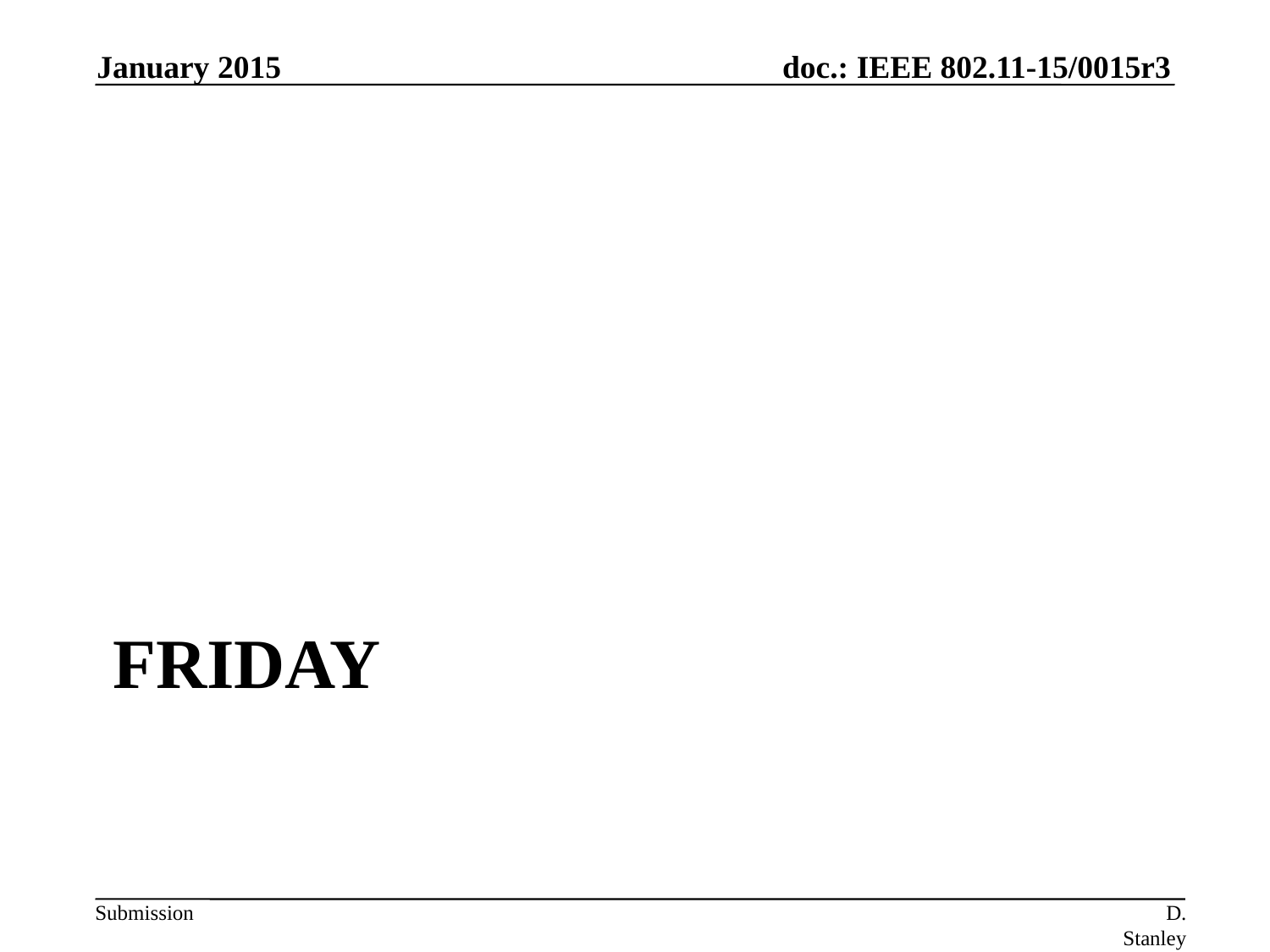

January 2015

# Friday
D. Stanley Aruba Networks